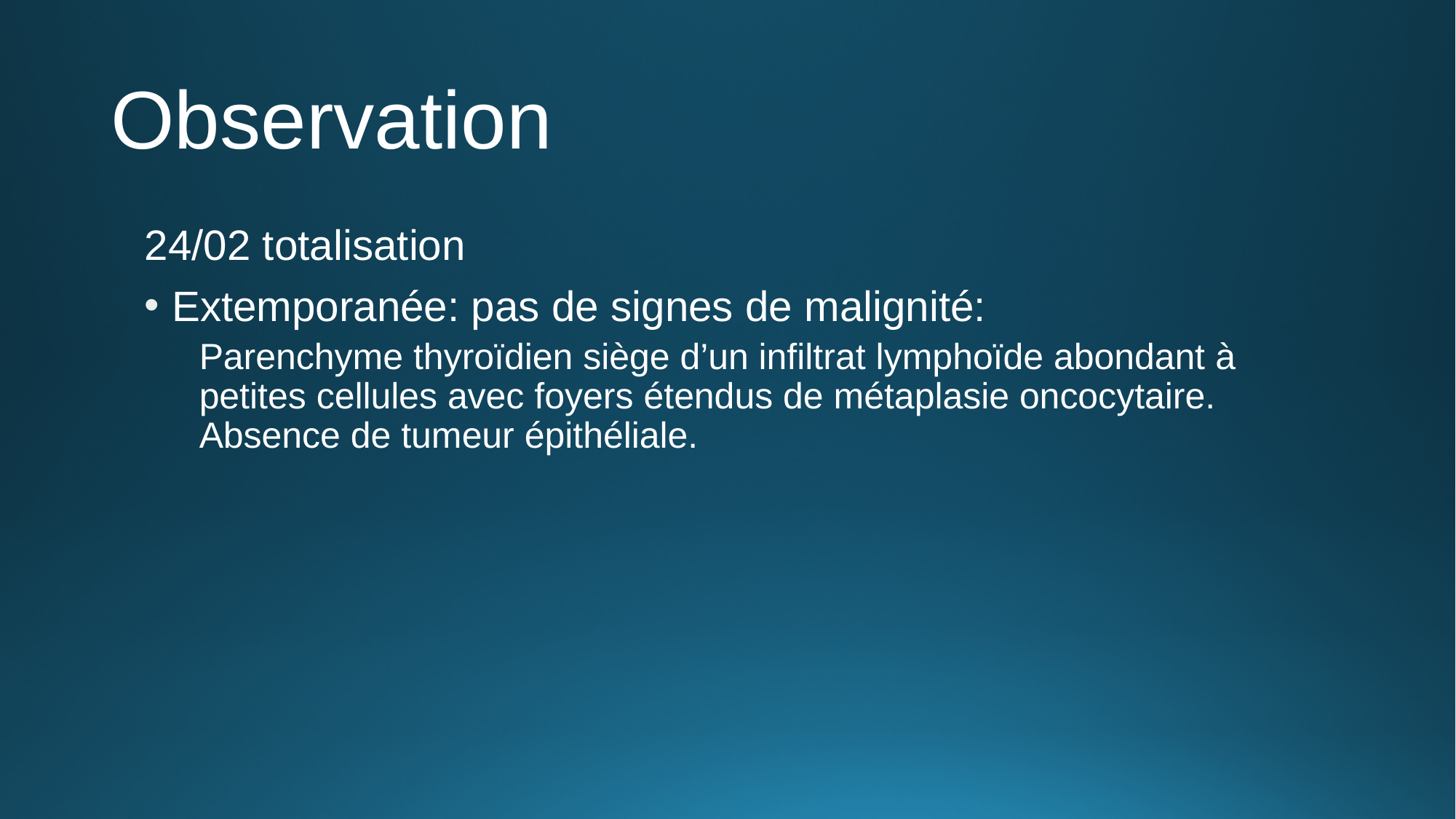

# Observation
24/02 totalisation
Extemporanée: pas de signes de malignité:
Parenchyme thyroïdien siège d’un infiltrat lymphoïde abondant à petites cellules avec foyers étendus de métaplasie oncocytaire. Absence de tumeur épithéliale.